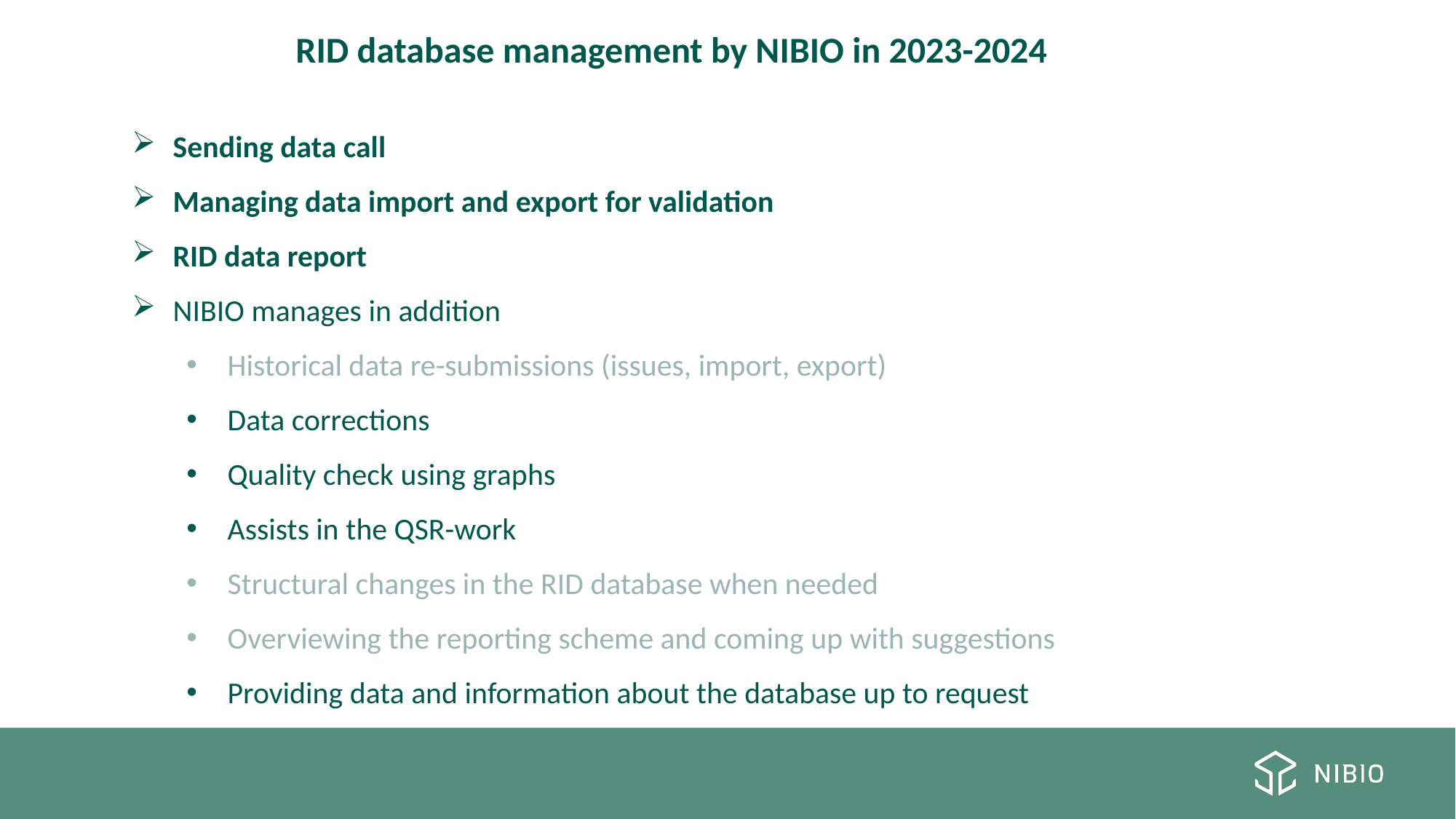

RID database management by NIBIO in 2023-2024
Sending data call
Managing data import and export for validation
RID data report
NIBIO manages in addition
Historical data re-submissions (issues, import, export)
Data corrections
Quality check using graphs
Assists in the QSR-work
Structural changes in the RID database when needed
Overviewing the reporting scheme and coming up with suggestions
Providing data and information about the database up to request